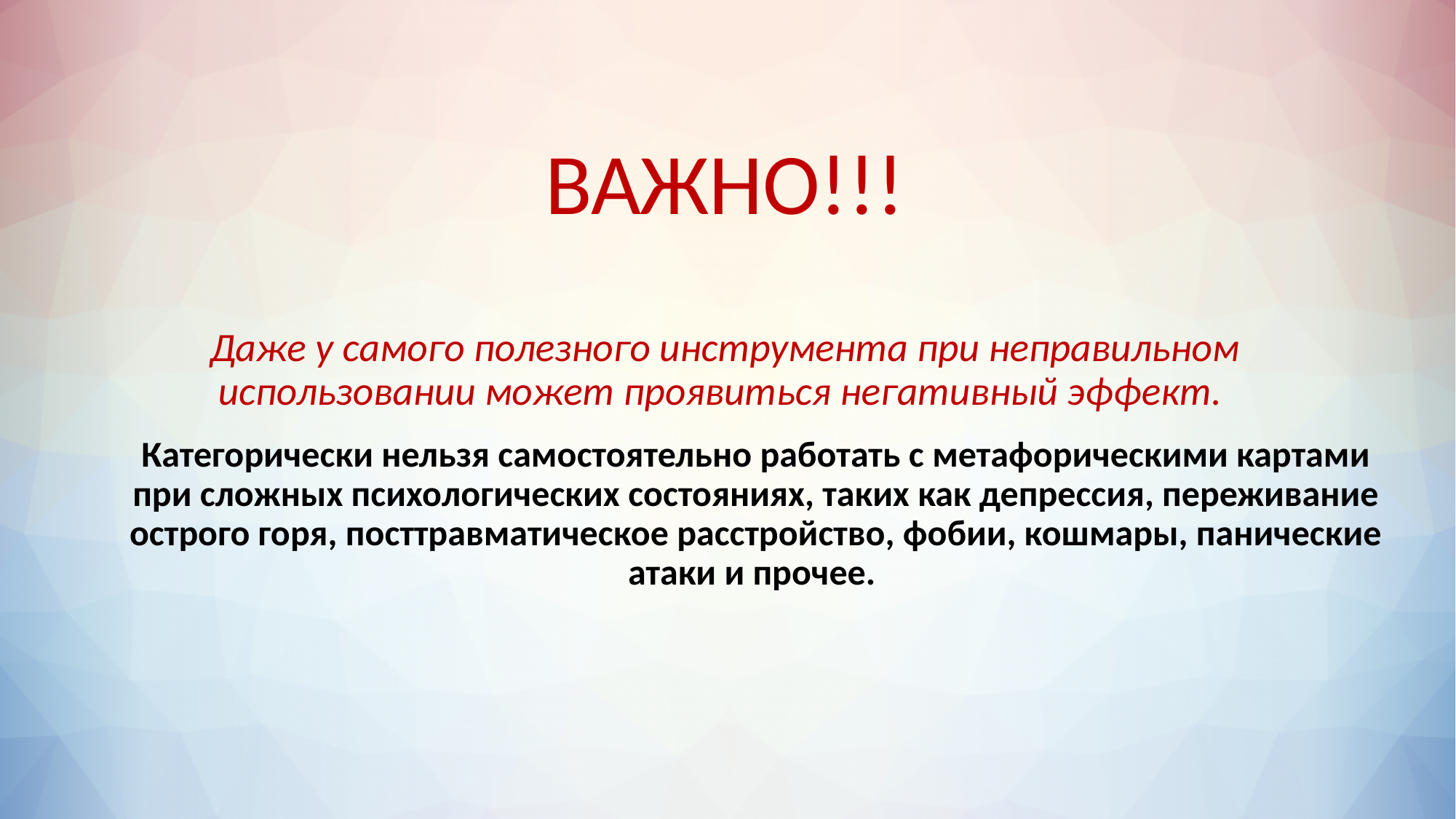

# ВАЖНО!!! Даже у самого полезного инструмента при неправильном использовании может проявиться негативный эффект.
Категорически нельзя самостоятельно работать с метафорическими картами при сложных психологических состояниях, таких как депрессия, переживание острого горя, посттравматическое расстройство, фобии, кошмары, панические атаки и прочее.